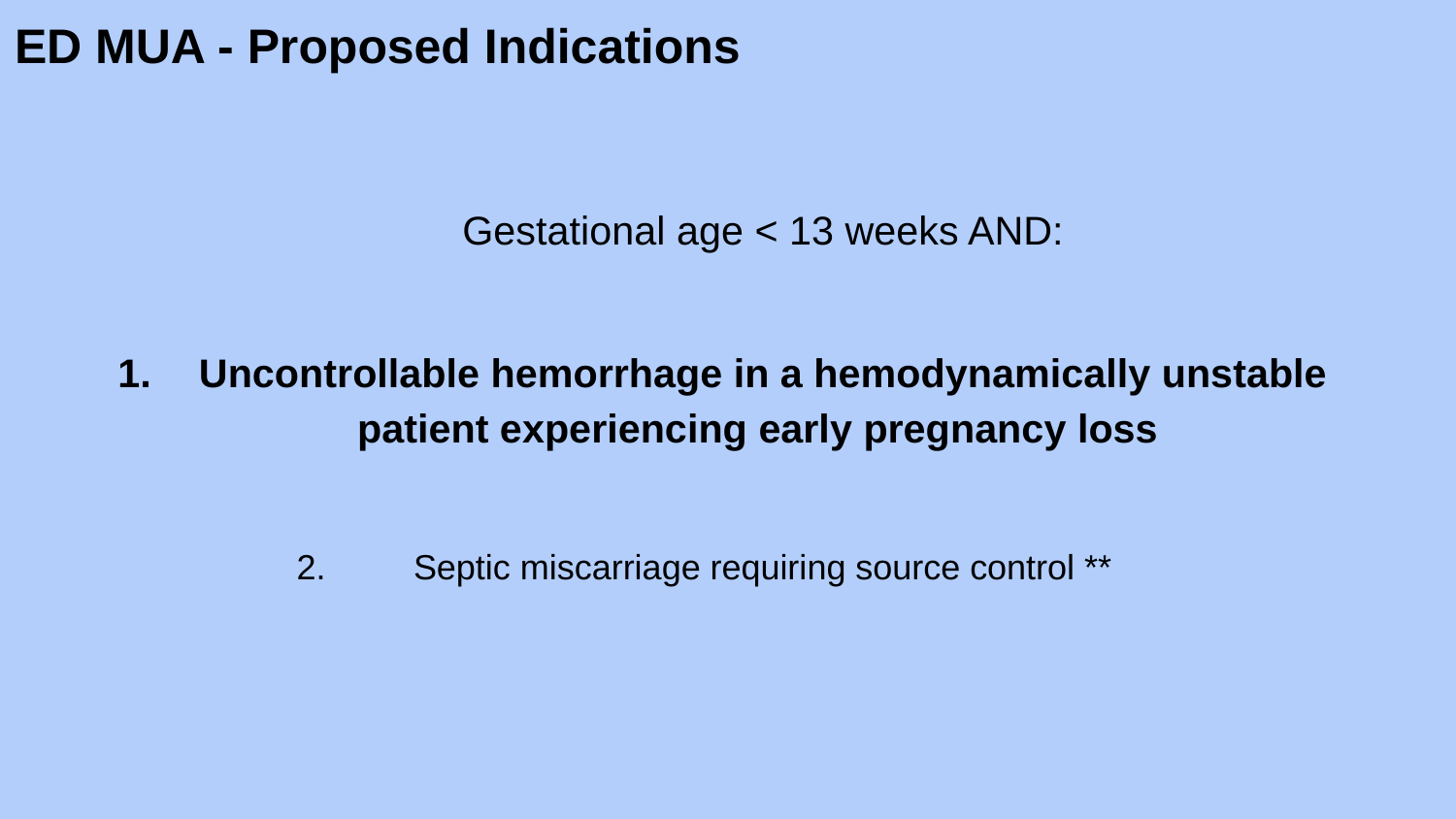

# ED MUA - Proposed Indications
Gestational age < 13 weeks AND:

Uncontrollable hemorrhage in a hemodynamically unstable patient experiencing early pregnancy loss

Septic miscarriage requiring source control **